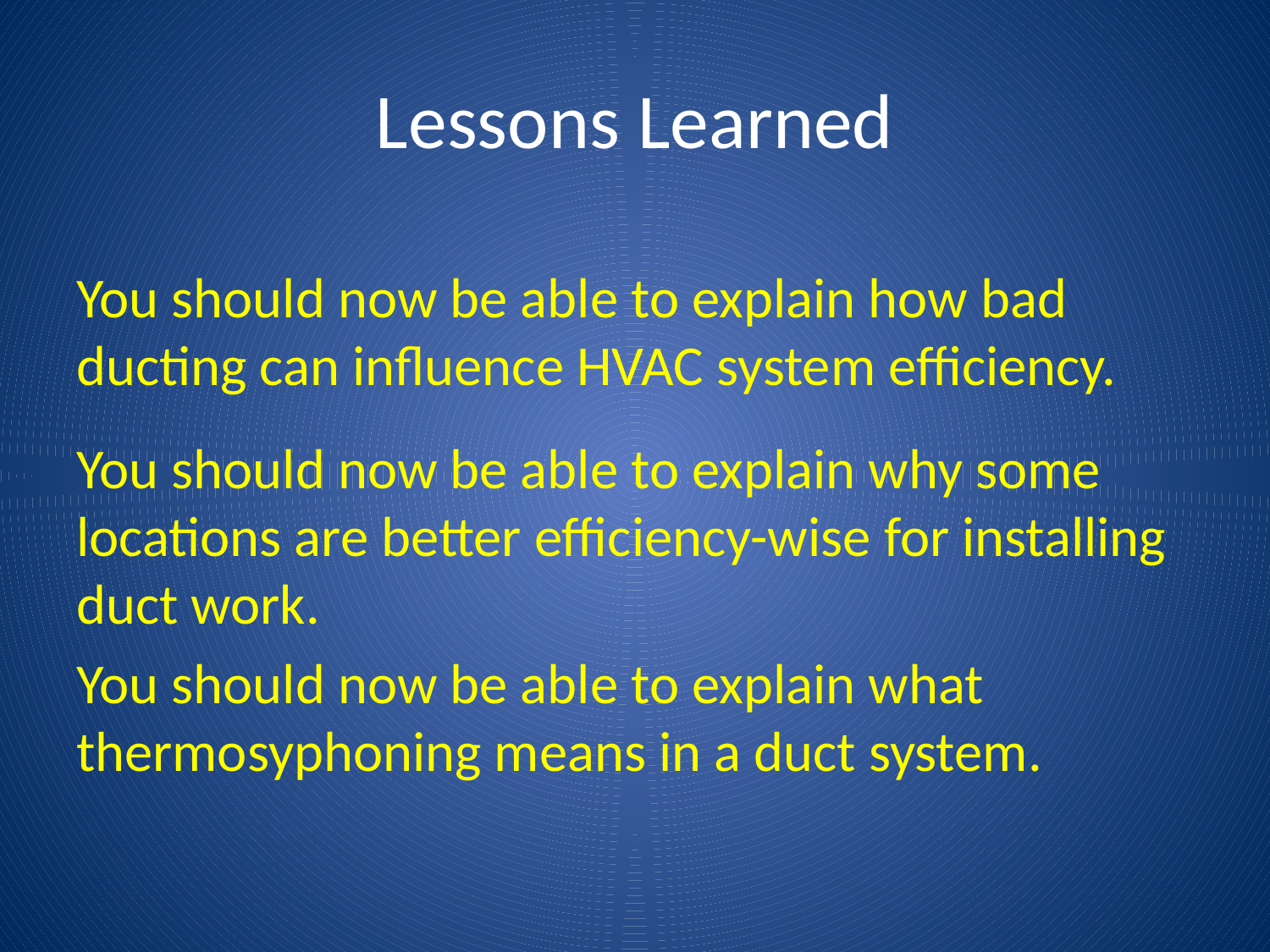

# Lessons Learned

You should now be able to explain how bad ducting can influence HVAC system efficiency.

You should now be able to explain why some locations are better efficiency-wise for installing duct work.
You should now be able to explain what thermosyphoning means in a duct system.